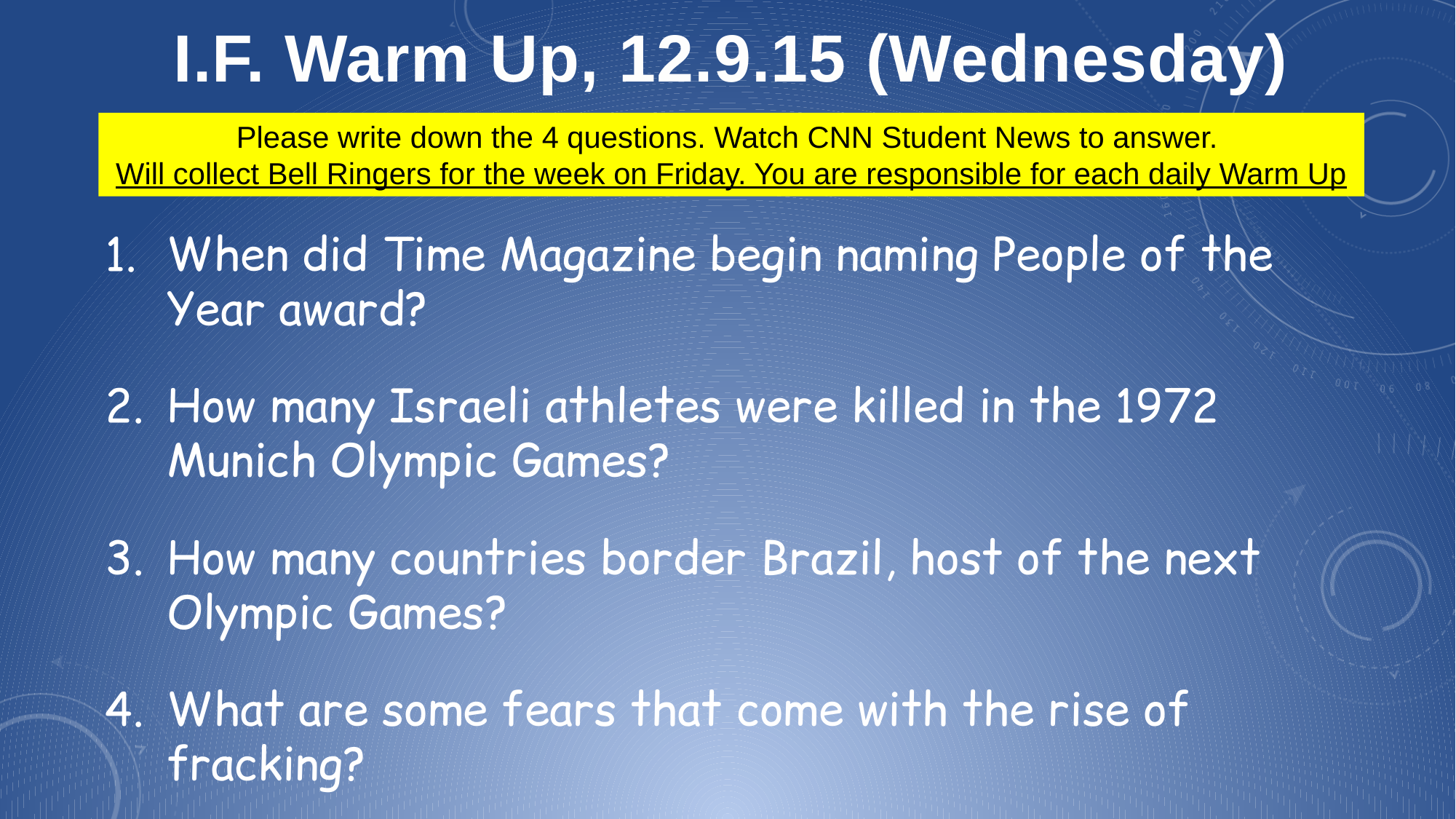

I.F. Warm Up, 12.9.15 (Wednesday)
Please write down the 4 questions. Watch CNN Student News to answer.
Will collect Bell Ringers for the week on Friday. You are responsible for each daily Warm Up
When did Time Magazine begin naming People of the Year award?
How many Israeli athletes were killed in the 1972 Munich Olympic Games?
How many countries border Brazil, host of the next Olympic Games?
What are some fears that come with the rise of fracking?